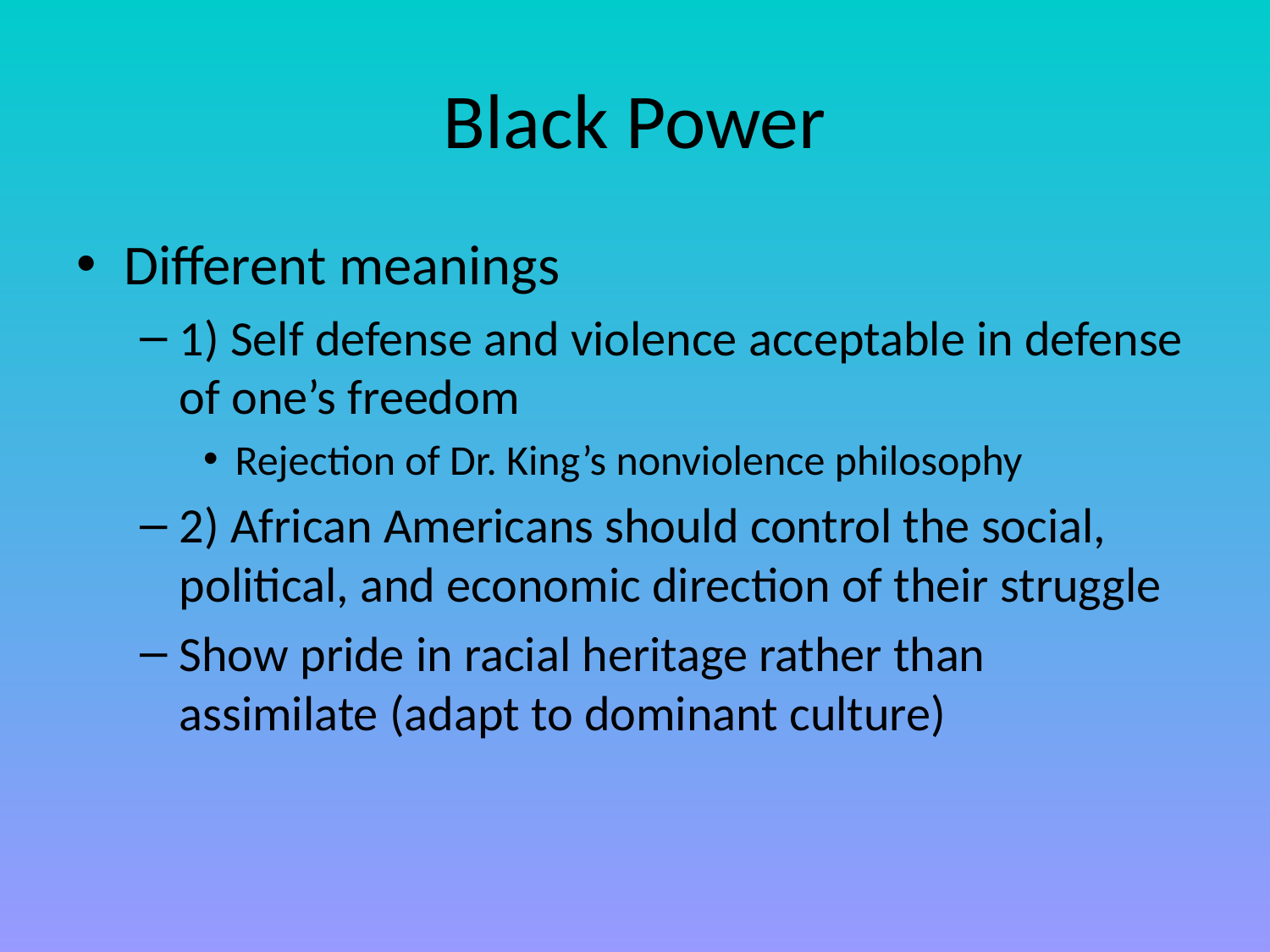

# Black Power
Different meanings
1) Self defense and violence acceptable in defense of one’s freedom
Rejection of Dr. King’s nonviolence philosophy
2) African Americans should control the social, political, and economic direction of their struggle
Show pride in racial heritage rather than assimilate (adapt to dominant culture)